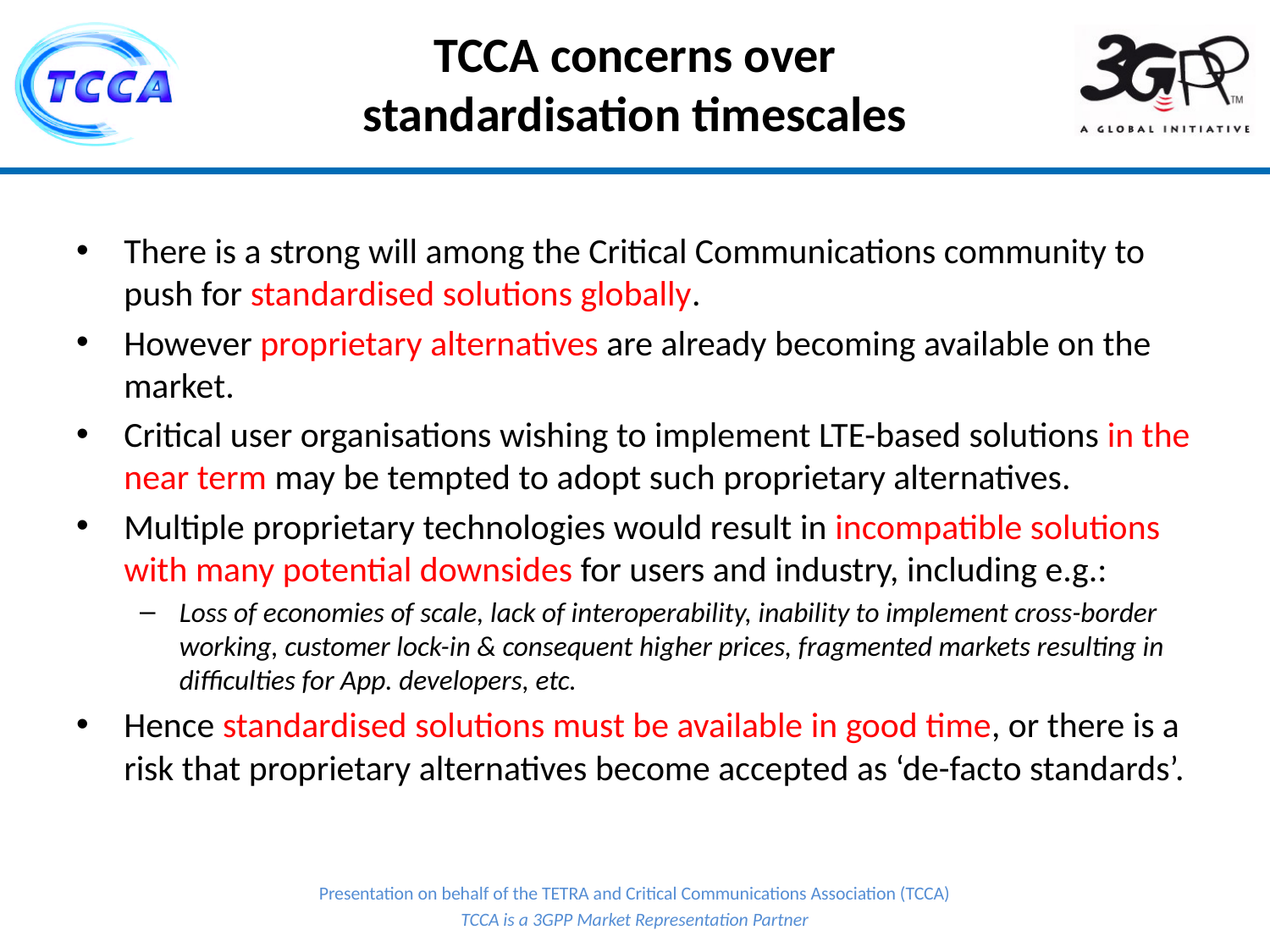

# TCCA concerns over standardisation timescales
There is a strong will among the Critical Communications community to push for standardised solutions globally.
However proprietary alternatives are already becoming available on the market.
Critical user organisations wishing to implement LTE-based solutions in the near term may be tempted to adopt such proprietary alternatives.
Multiple proprietary technologies would result in incompatible solutions with many potential downsides for users and industry, including e.g.:
Loss of economies of scale, lack of interoperability, inability to implement cross-border working, customer lock-in & consequent higher prices, fragmented markets resulting in difficulties for App. developers, etc.
Hence standardised solutions must be available in good time, or there is a risk that proprietary alternatives become accepted as ‘de-facto standards’.